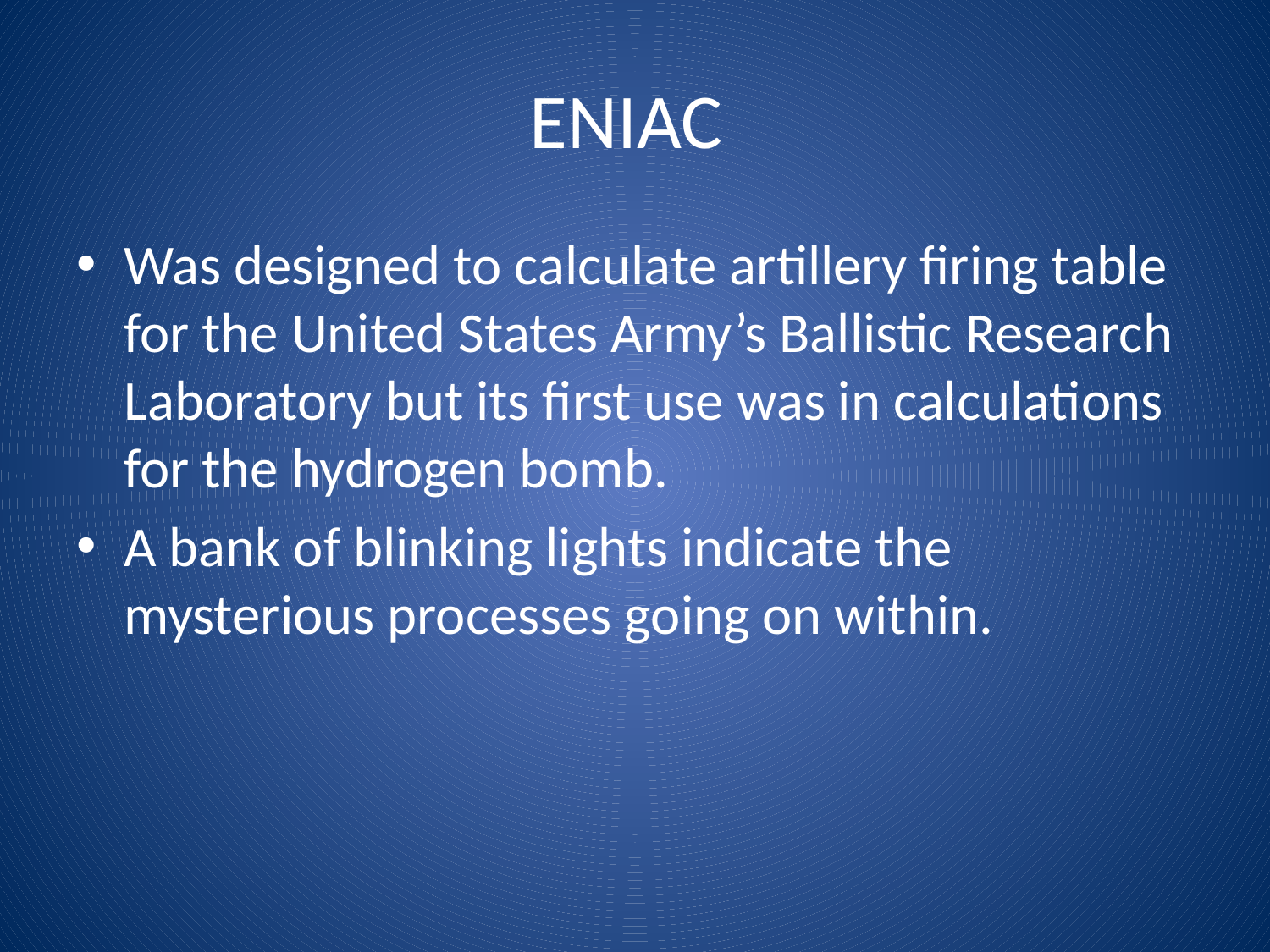

# ENIAC
Was designed to calculate artillery firing table for the United States Army’s Ballistic Research Laboratory but its first use was in calculations for the hydrogen bomb.
A bank of blinking lights indicate the mysterious processes going on within.